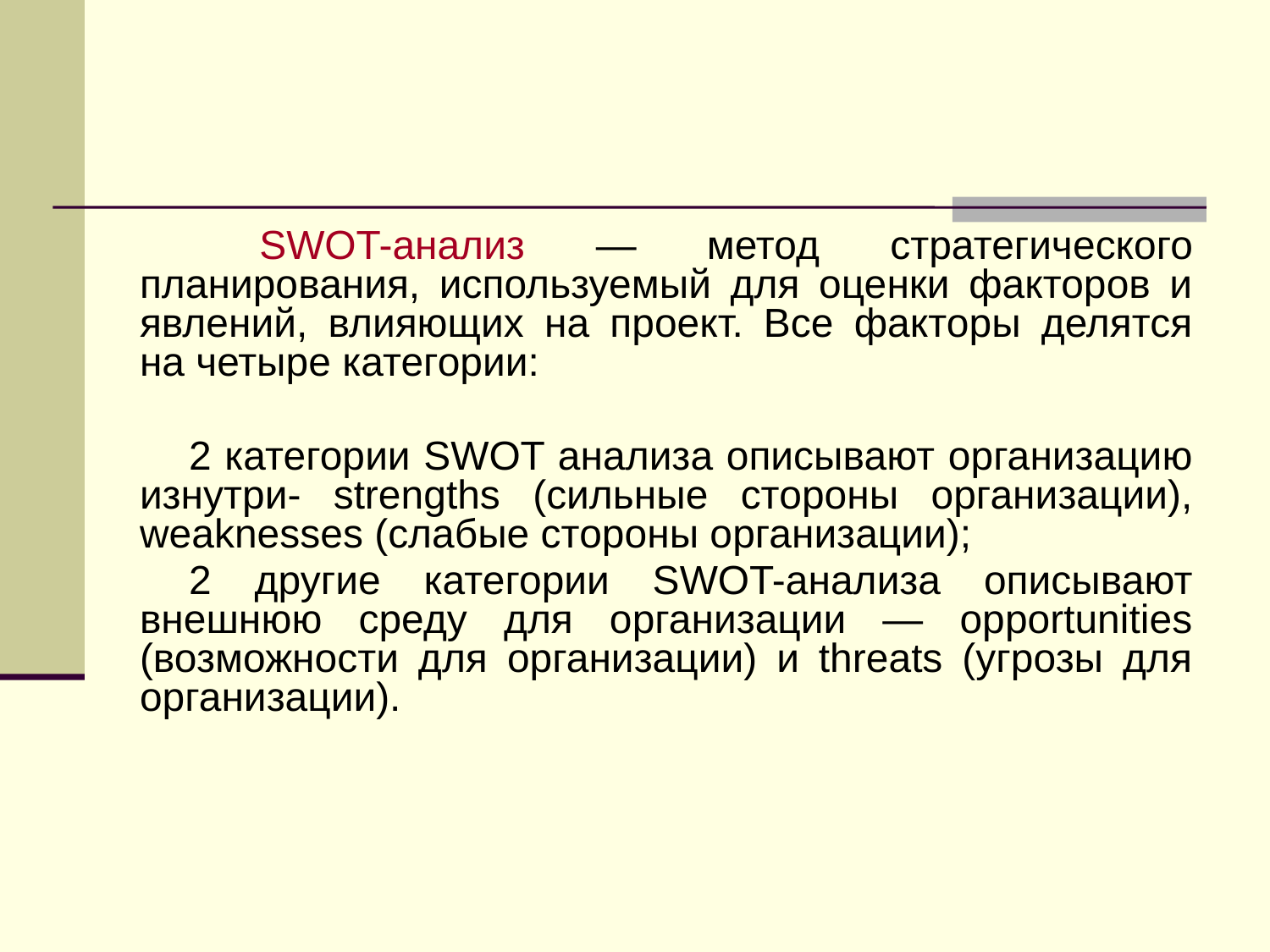

SWOT-анализ — метод стратегического планирования, используемый для оценки факторов и явлений, влияющих на проект. Все факторы делятся на четыре категории:

2 категории SWOT анализа описывают организацию изнутри- strengths (сильные стороны организации), weaknesses (слабые стороны организации);
2 другие категории SWOT-анализа описывают внешнюю среду для организации — opportunities (возможности для организации) и threats (угрозы для организации).